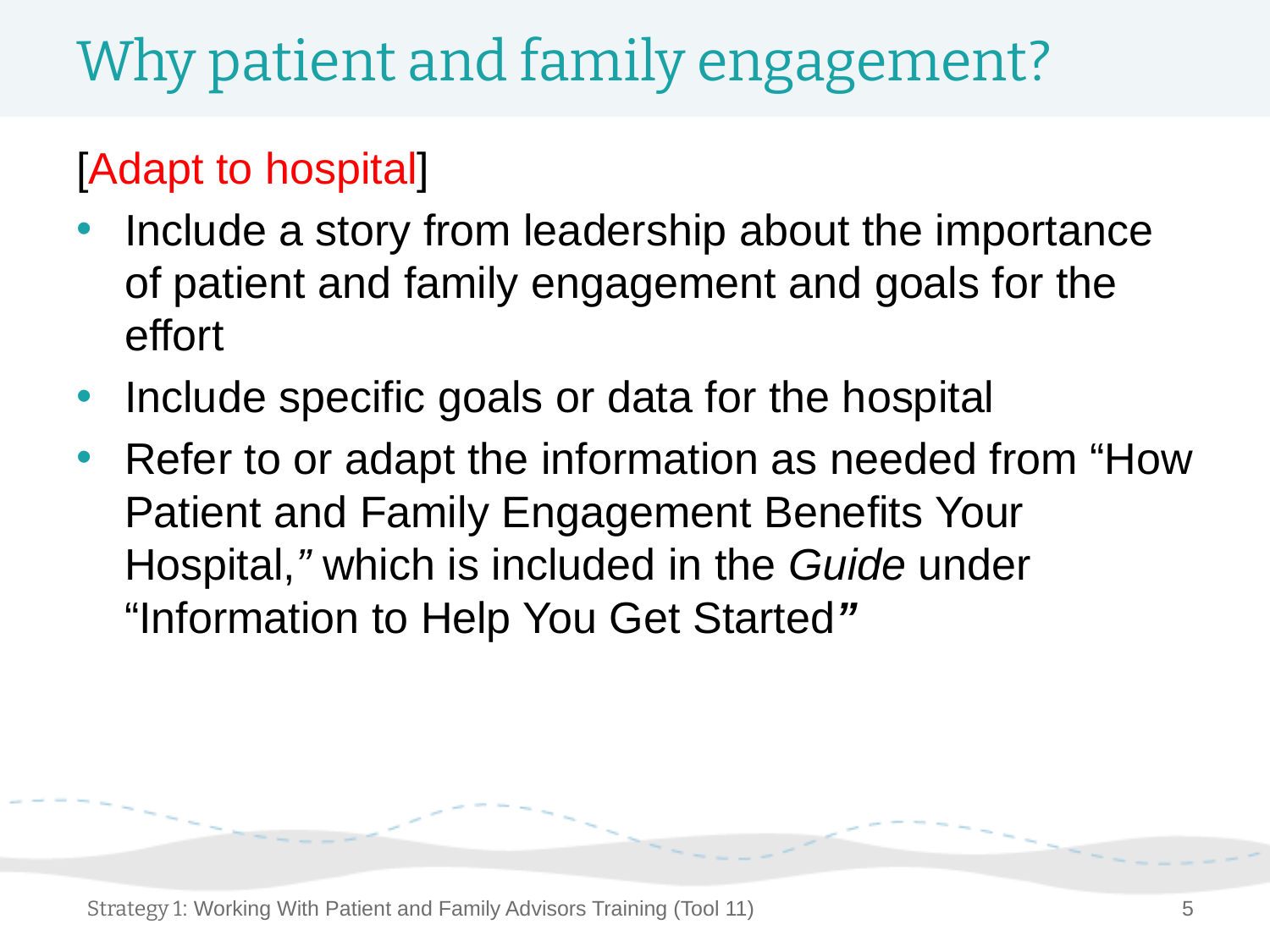

# Why patient and family engagement?
[Adapt to hospital]
Include a story from leadership about the importance of patient and family engagement and goals for the effort
Include specific goals or data for the hospital
Refer to or adapt the information as needed from “How Patient and Family Engagement Benefits Your Hospital,” which is included in the Guide under “Information to Help You Get Started”
Strategy 1: Working With Patient and Family Advisors Training (Tool 11)
5